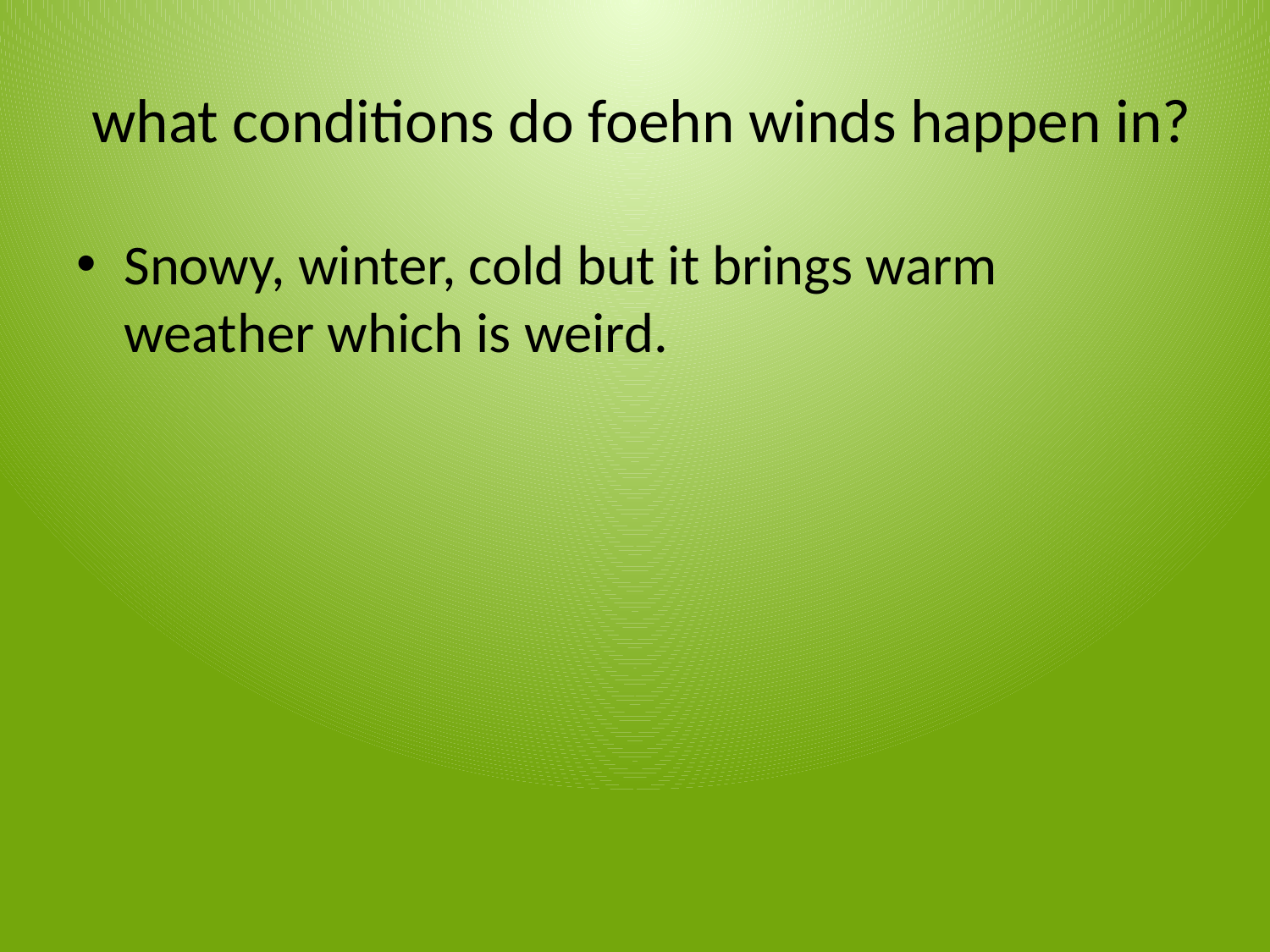

# what conditions do foehn winds happen in?
Snowy, winter, cold but it brings warm weather which is weird.